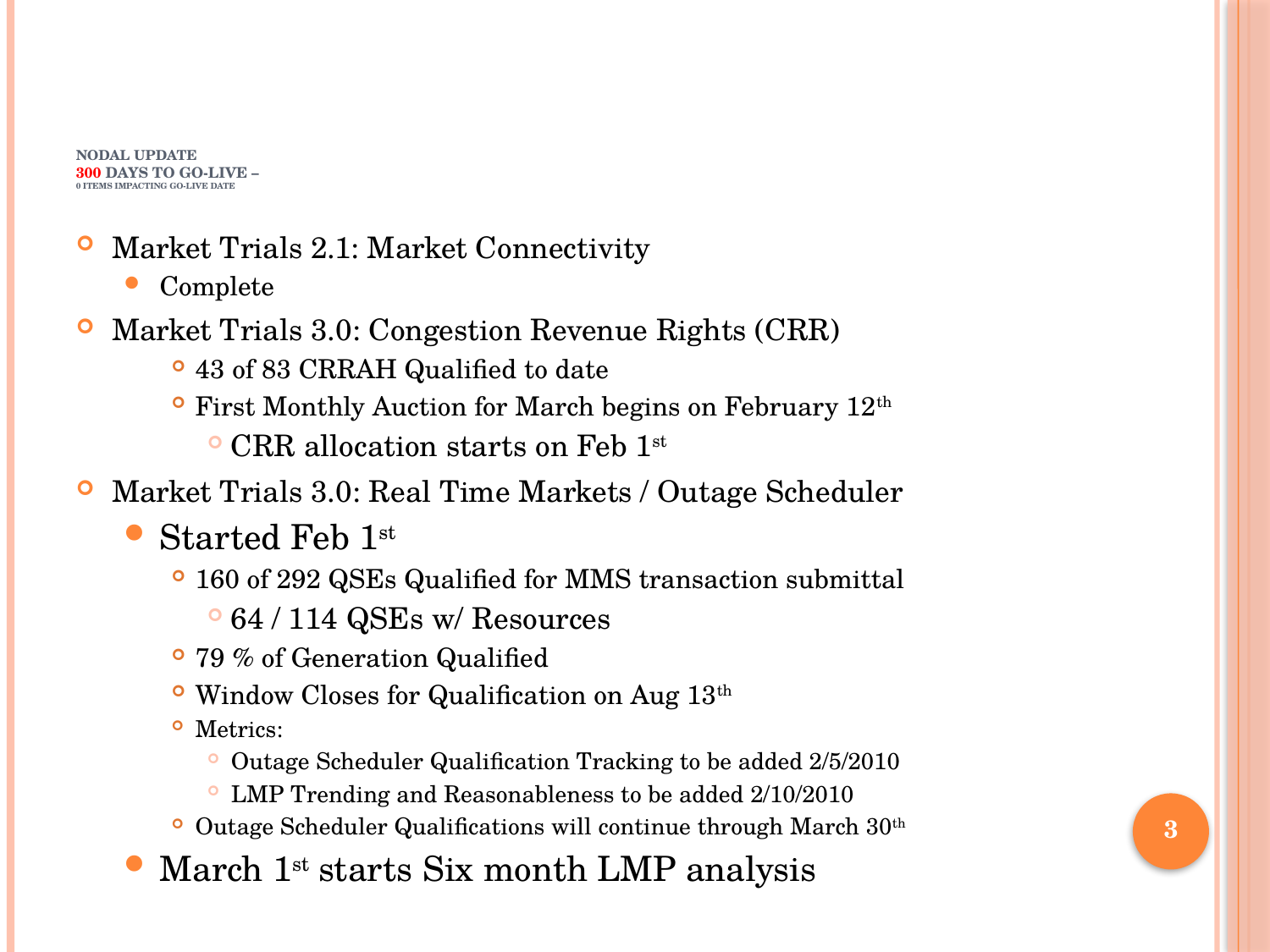

# Nodal Update 300 Days to Go-Live – 0 Items Impacting Go-Live Date
Market Trials 2.1: Market Connectivity
Complete
Market Trials 3.0: Congestion Revenue Rights (CRR)
43 of 83 CRRAH Qualified to date
First Monthly Auction for March begins on February 12th
CRR allocation starts on Feb 1st
Market Trials 3.0: Real Time Markets / Outage Scheduler
Started Feb 1st
160 of 292 QSEs Qualified for MMS transaction submittal
64 / 114 QSEs w/ Resources
79 % of Generation Qualified
Window Closes for Qualification on Aug 13th
Metrics:
Outage Scheduler Qualification Tracking to be added 2/5/2010
LMP Trending and Reasonableness to be added 2/10/2010
Outage Scheduler Qualifications will continue through March 30th
March 1st starts Six month LMP analysis

3